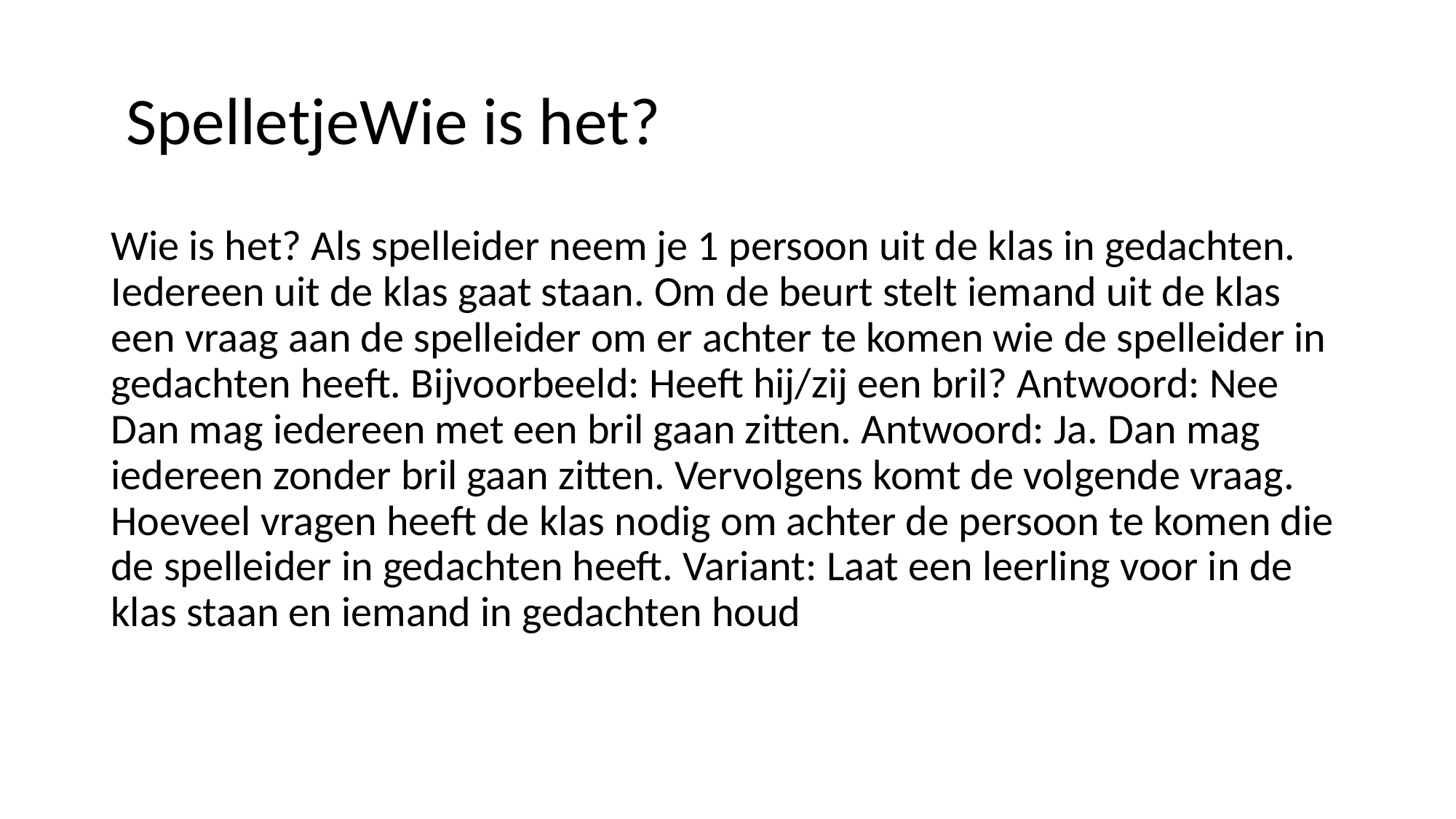

# SpelletjeWie is het?
Wie is het? Als spelleider neem je 1 persoon uit de klas in gedachten. Iedereen uit de klas gaat staan. Om de beurt stelt iemand uit de klas een vraag aan de spelleider om er achter te komen wie de spelleider in gedachten heeft. Bijvoorbeeld: Heeft hij/zij een bril? Antwoord: Nee Dan mag iedereen met een bril gaan zitten. Antwoord: Ja. Dan mag iedereen zonder bril gaan zitten. Vervolgens komt de volgende vraag. Hoeveel vragen heeft de klas nodig om achter de persoon te komen die de spelleider in gedachten heeft. Variant: Laat een leerling voor in de klas staan en iemand in gedachten houd